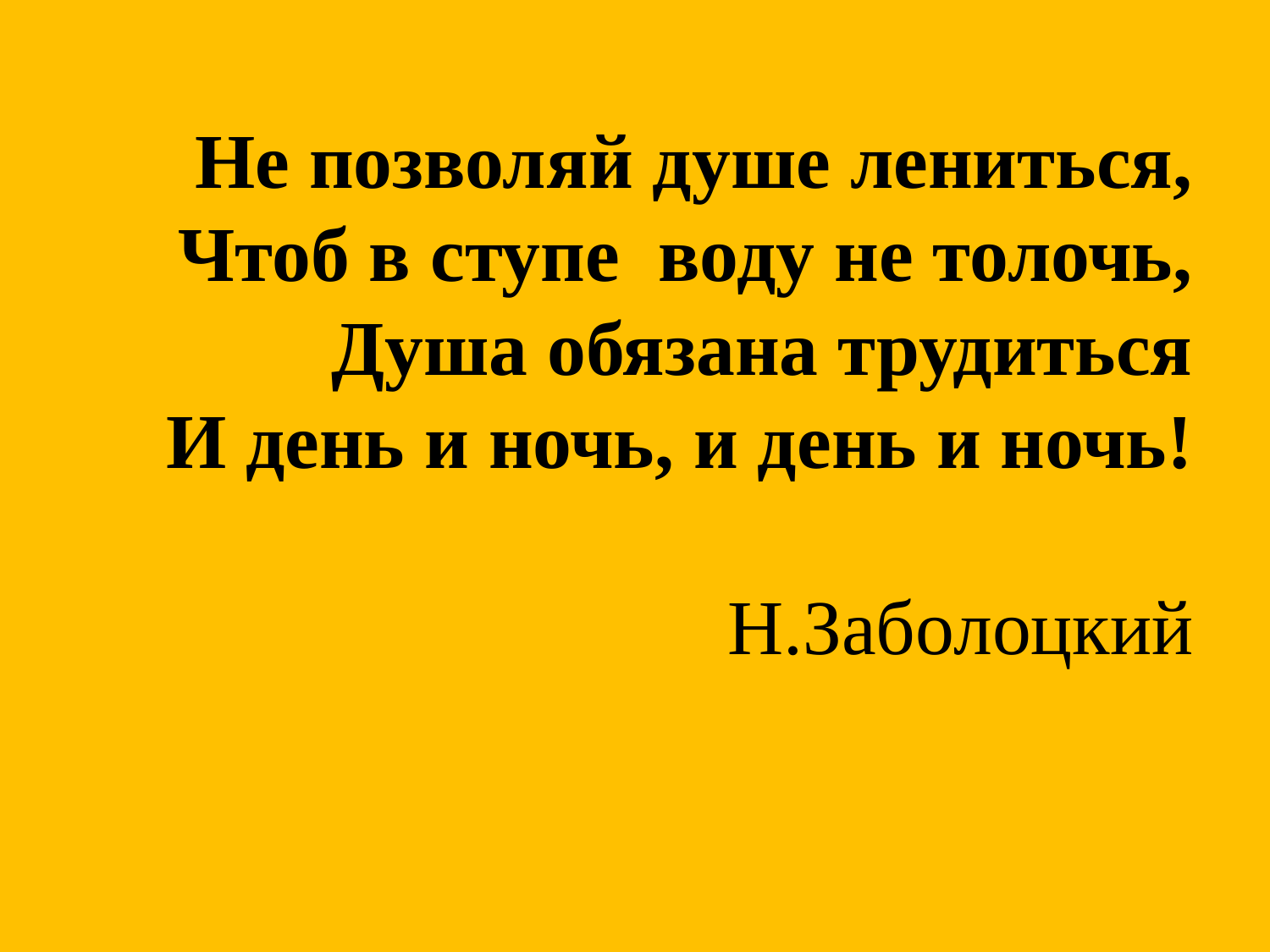

# Не позволяй душе лениться, Чтоб в ступе  воду не толочь, Душа обязана трудиться И день и ночь, и день и ночь! Н.Заболоцкий